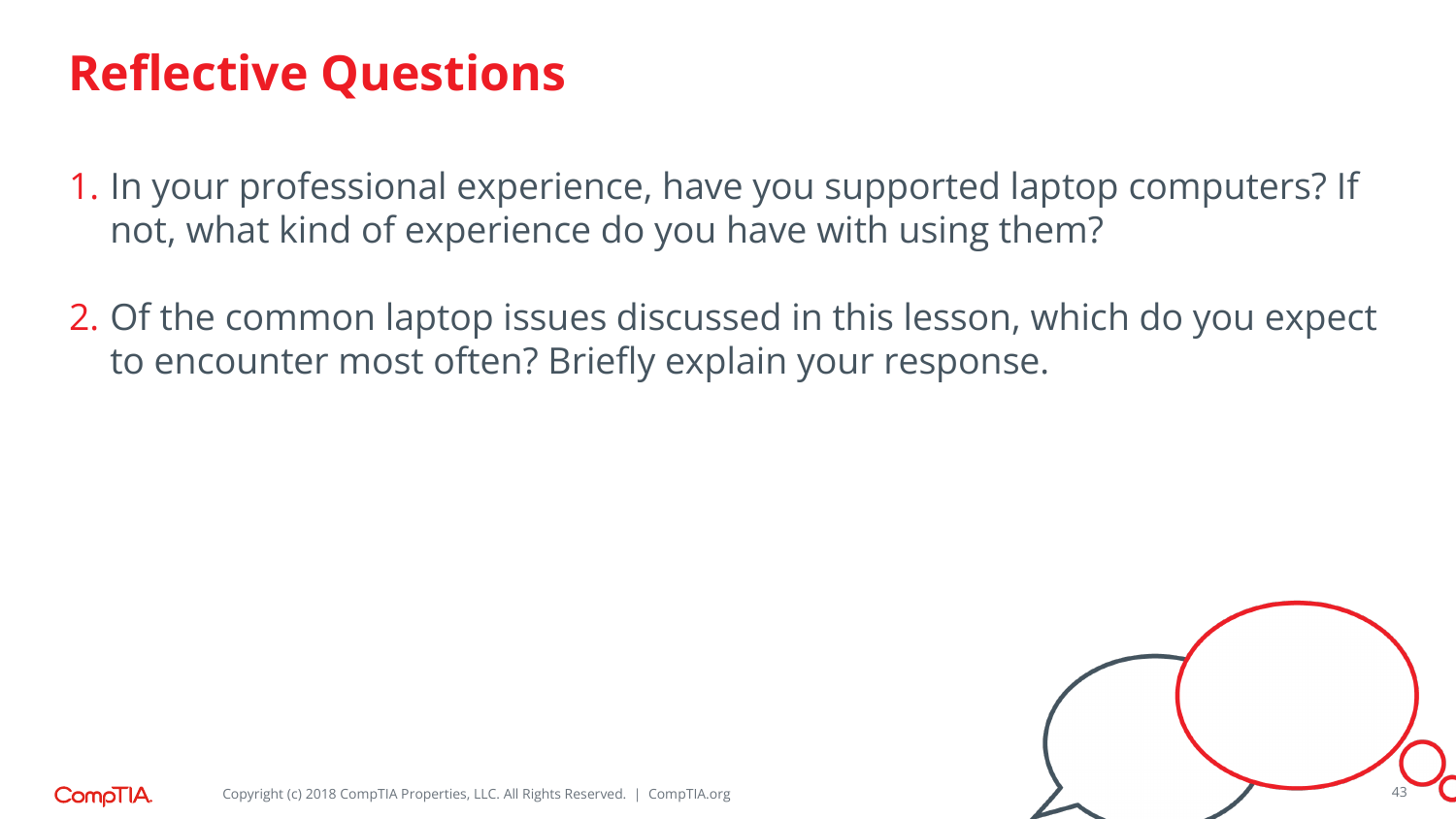

In your professional experience, have you supported laptop computers? If not, what kind of experience do you have with using them?
Of the common laptop issues discussed in this lesson, which do you expect to encounter most often? Briefly explain your response.
43